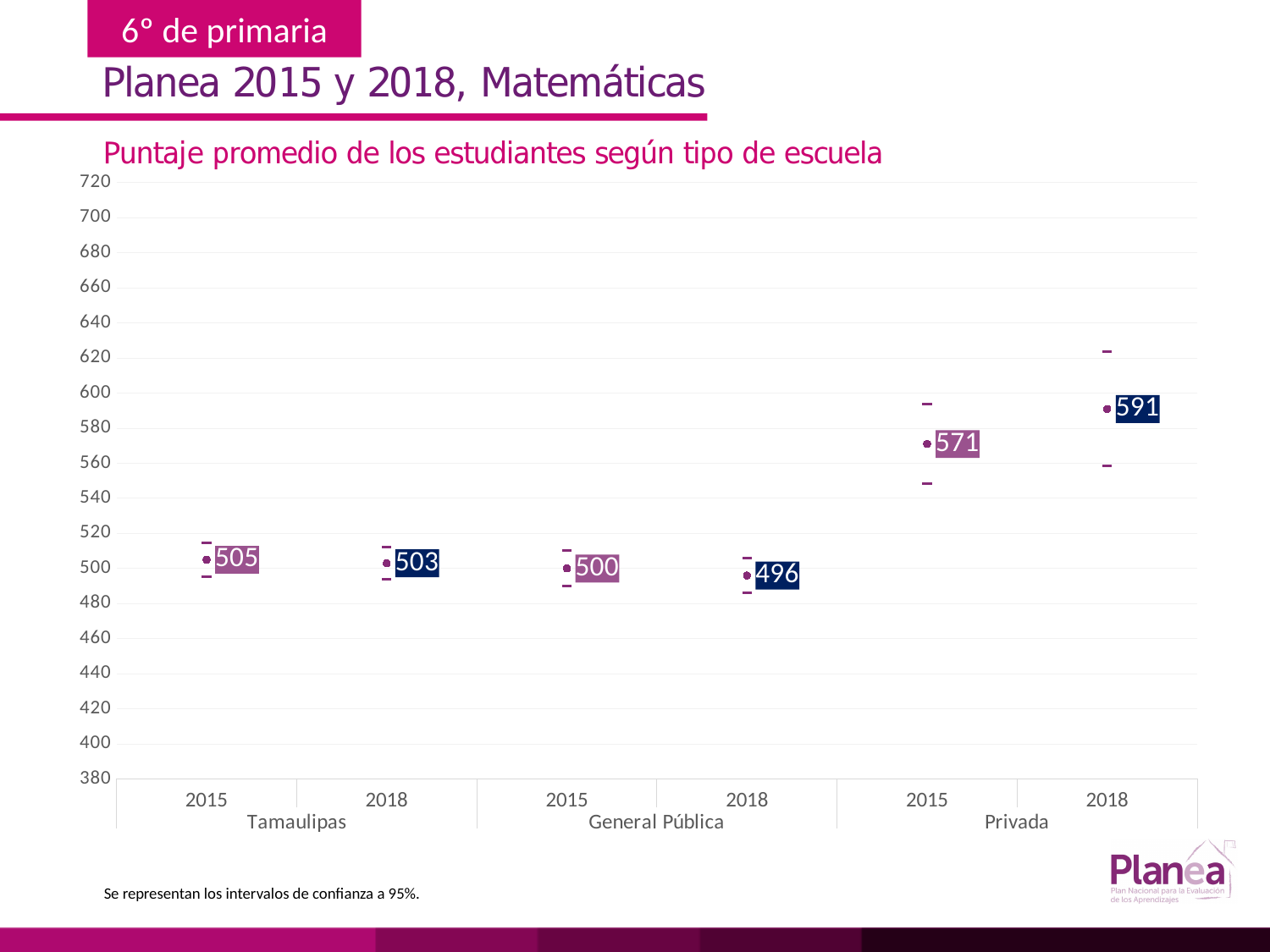

Planea 2015 y 2018, Matemáticas

Puntaje promedio de los estudiantes según tipo de escuela

### Chart

| Category |  |  |  |
|---|---|---|---|
| 2015 | 495.249 | 514.751 | 505.0 |
| 2018 | 493.846 | 512.154 | 503.0 |
| 2015 | 489.851 | 510.149 | 500.0 |
| 2018 | 486.249 | 505.751 | 496.0 |
| 2015 | 548.314 | 593.686 | 571.0 |
| 2018 | 558.364 | 623.636 | 591.0 |
Se representan los intervalos de confianza a 95%.